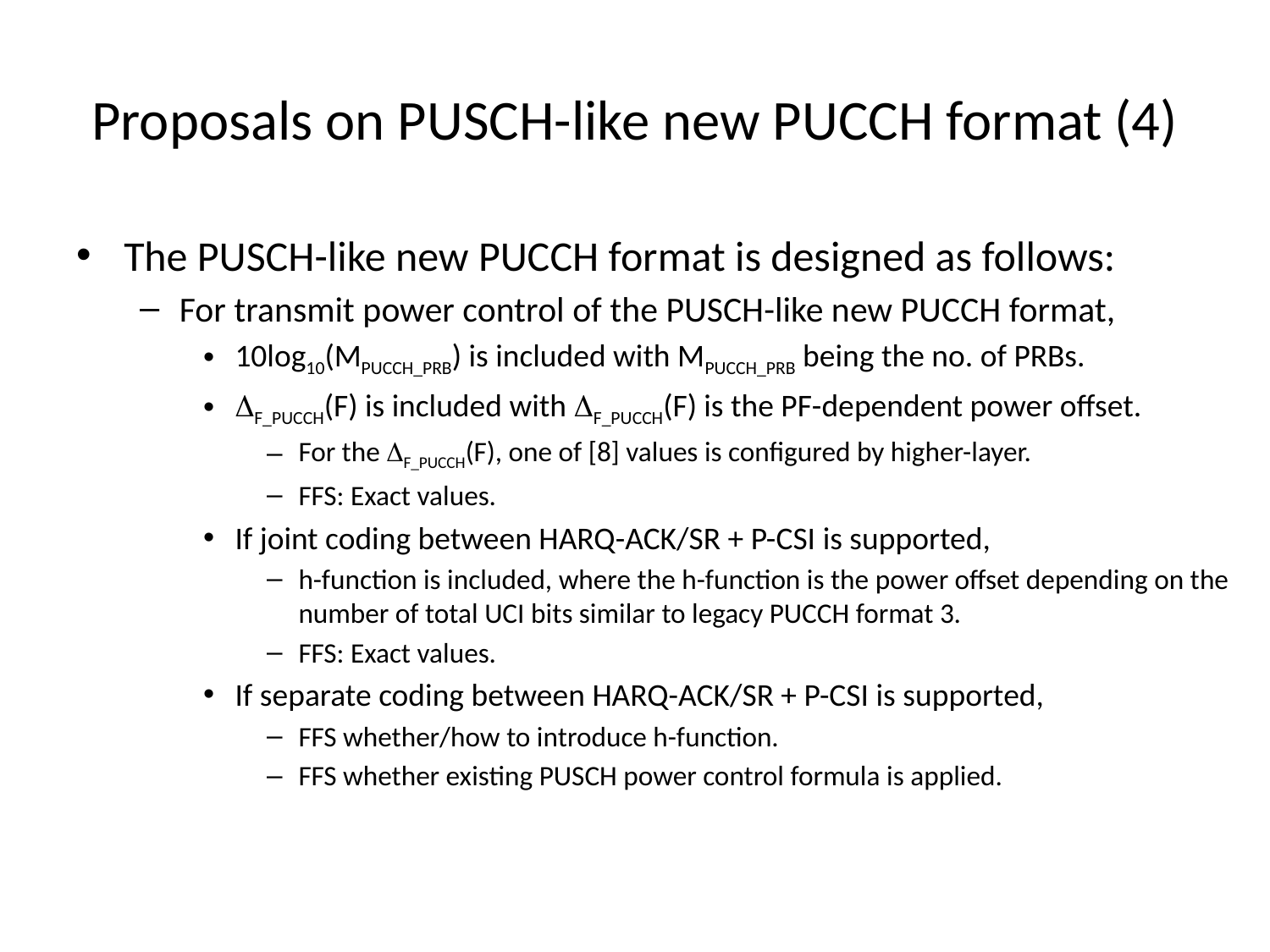

# Proposals on PUSCH-like new PUCCH format (4)
The PUSCH-like new PUCCH format is designed as follows:
For transmit power control of the PUSCH-like new PUCCH format,
10log10(MPUCCH_PRB) is included with MPUCCH_PRB being the no. of PRBs.
ΔF_PUCCH(F) is included with ΔF_PUCCH(F) is the PF-dependent power offset.
For the ΔF_PUCCH(F), one of [8] values is configured by higher-layer.
FFS: Exact values.
If joint coding between HARQ-ACK/SR + P-CSI is supported,
h-function is included, where the h-function is the power offset depending on the number of total UCI bits similar to legacy PUCCH format 3.
FFS: Exact values.
If separate coding between HARQ-ACK/SR + P-CSI is supported,
FFS whether/how to introduce h-function.
FFS whether existing PUSCH power control formula is applied.